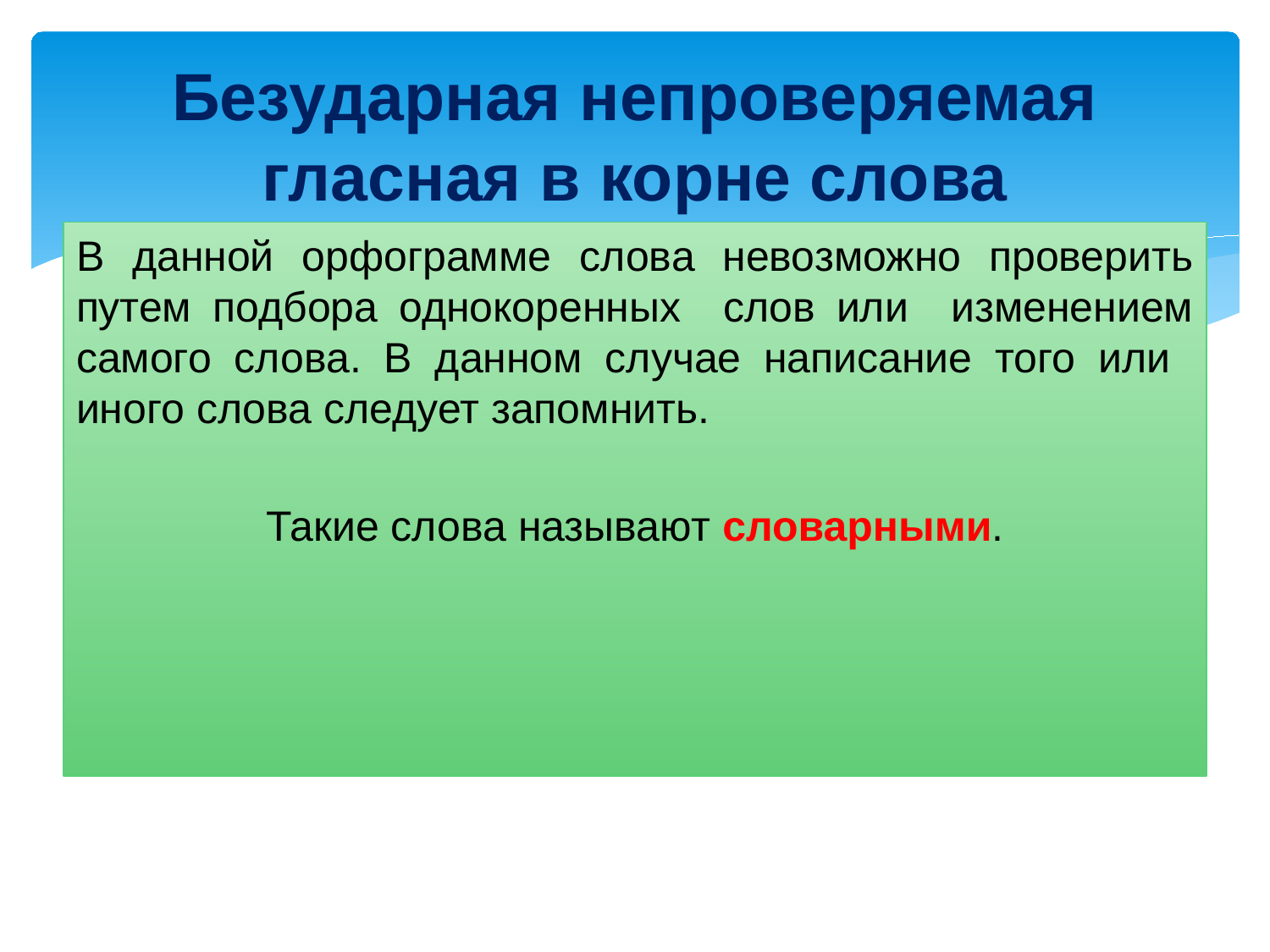

# Безударная непроверяемая гласная в корне слова
В данной орфограмме слова невозможно проверить путем подбора однокоренных  слов или  изменением самого слова. В данном случае написание того или  иного слова следует запомнить.

Такие слова называют словарными.